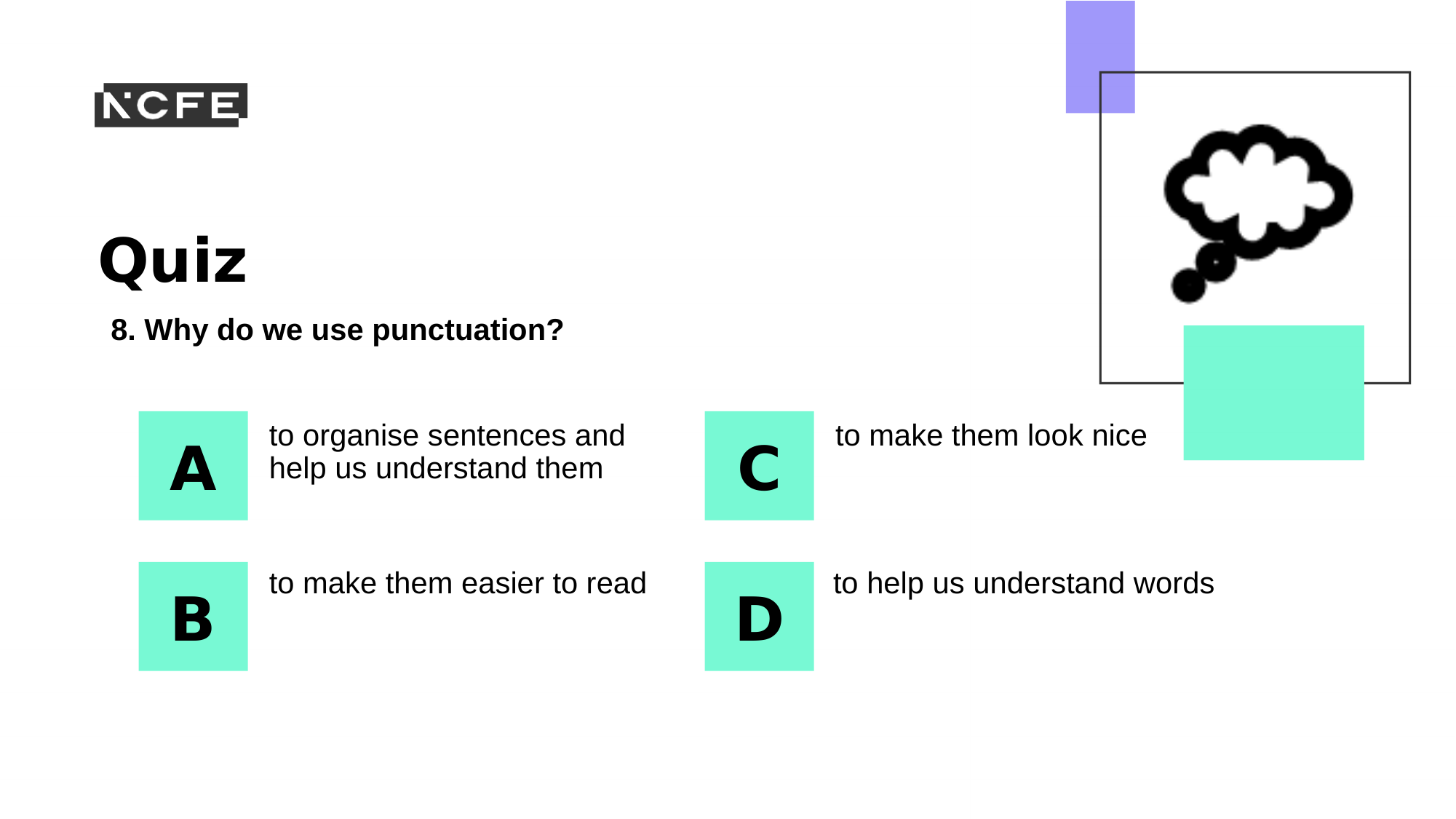

8. Why do we use punctuation?

to organise sentences and help us understand them

to make them look nice

to make them easier to read

to help us understand words